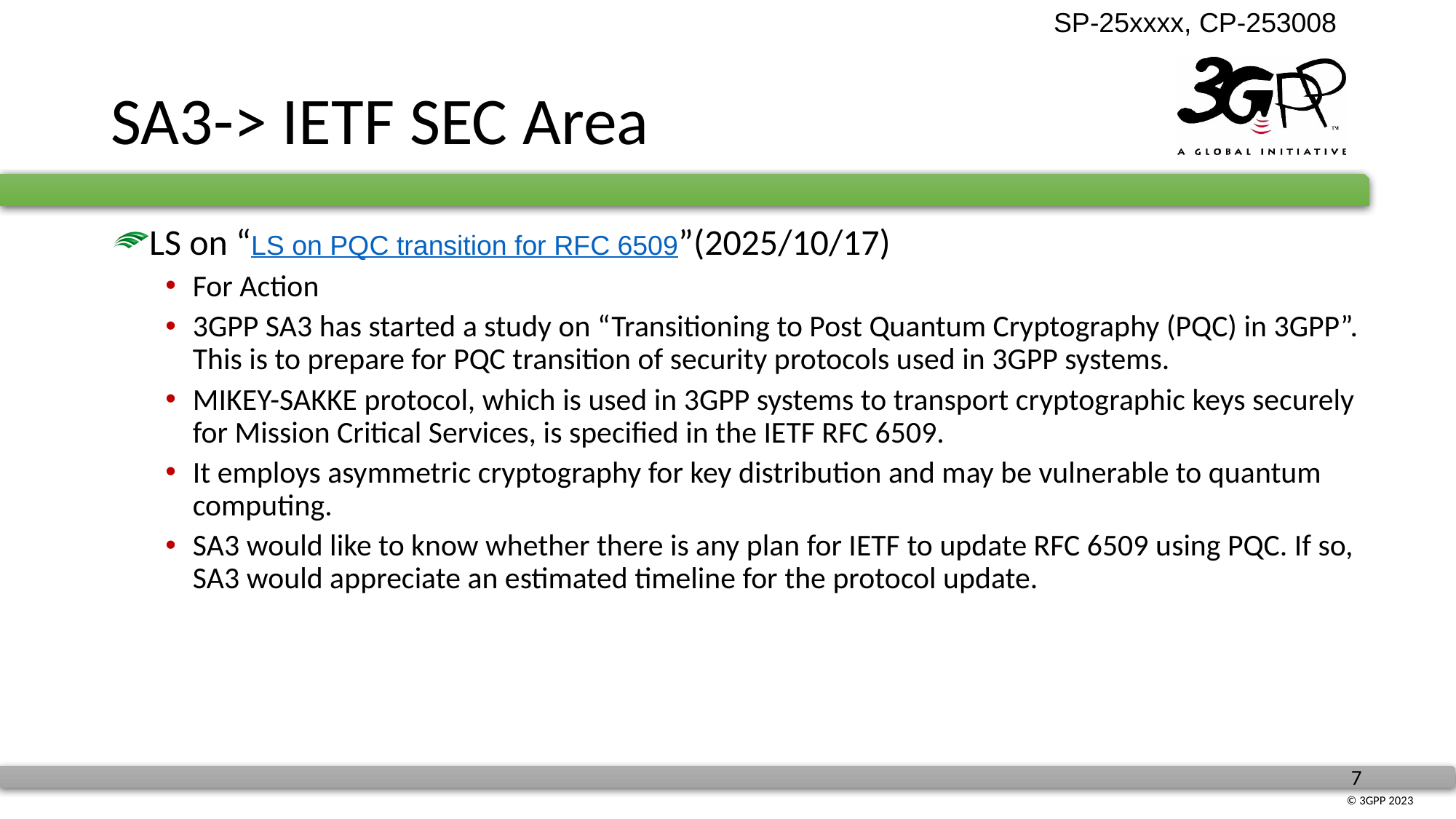

# SA3-> IETF SEC Area
LS on “LS on PQC transition for RFC 6509”(2025/10/17)
For Action
3GPP SA3 has started a study on “Transitioning to Post Quantum Cryptography (PQC) in 3GPP”. This is to prepare for PQC transition of security protocols used in 3GPP systems.
MIKEY-SAKKE protocol, which is used in 3GPP systems to transport cryptographic keys securely for Mission Critical Services, is specified in the IETF RFC 6509.
It employs asymmetric cryptography for key distribution and may be vulnerable to quantum computing.
SA3 would like to know whether there is any plan for IETF to update RFC 6509 using PQC. If so, SA3 would appreciate an estimated timeline for the protocol update.